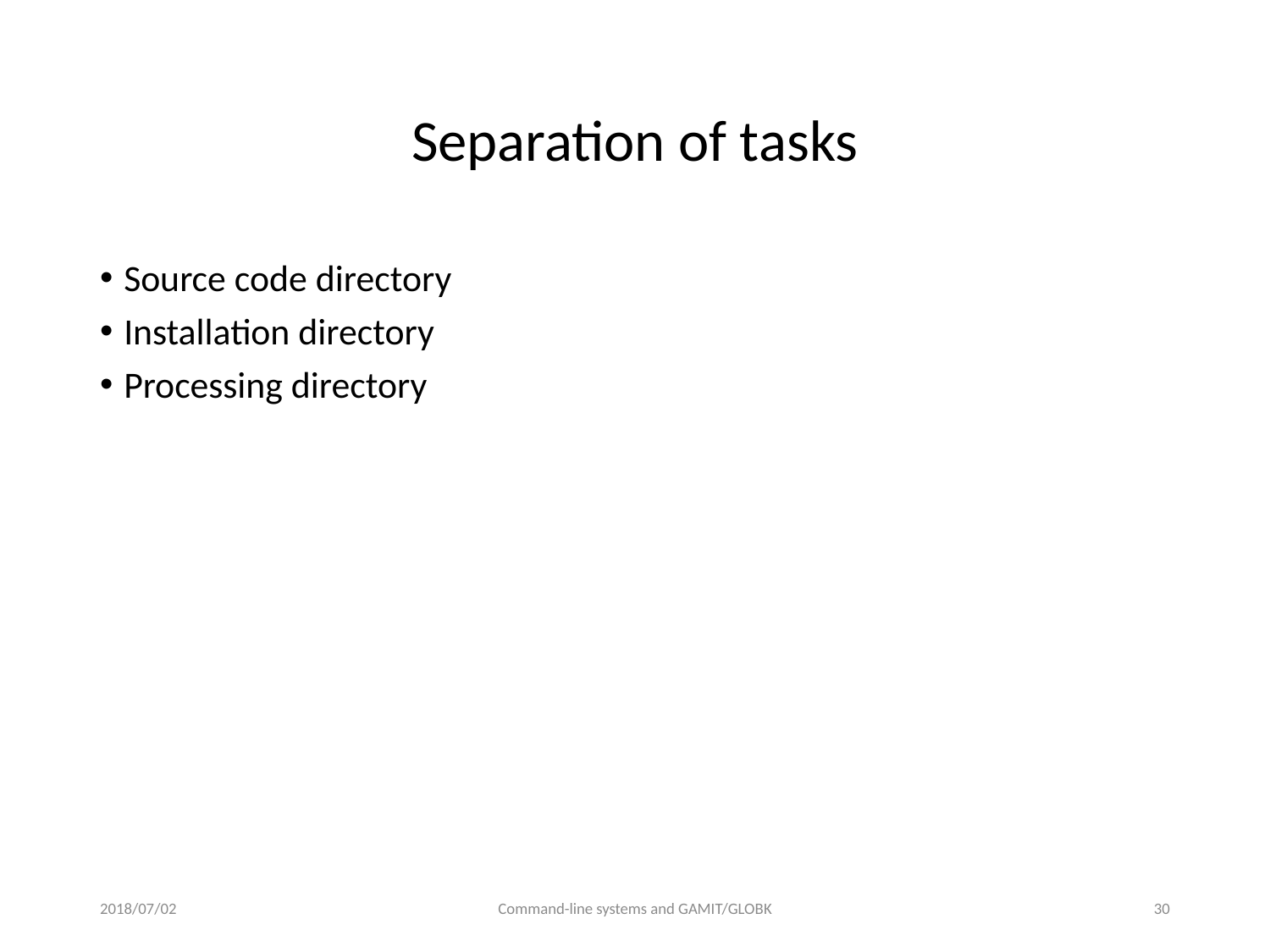

# Separation of tasks
Source code directory
Installation directory
Processing directory
2018/07/02
Command-line systems and GAMIT/GLOBK
30